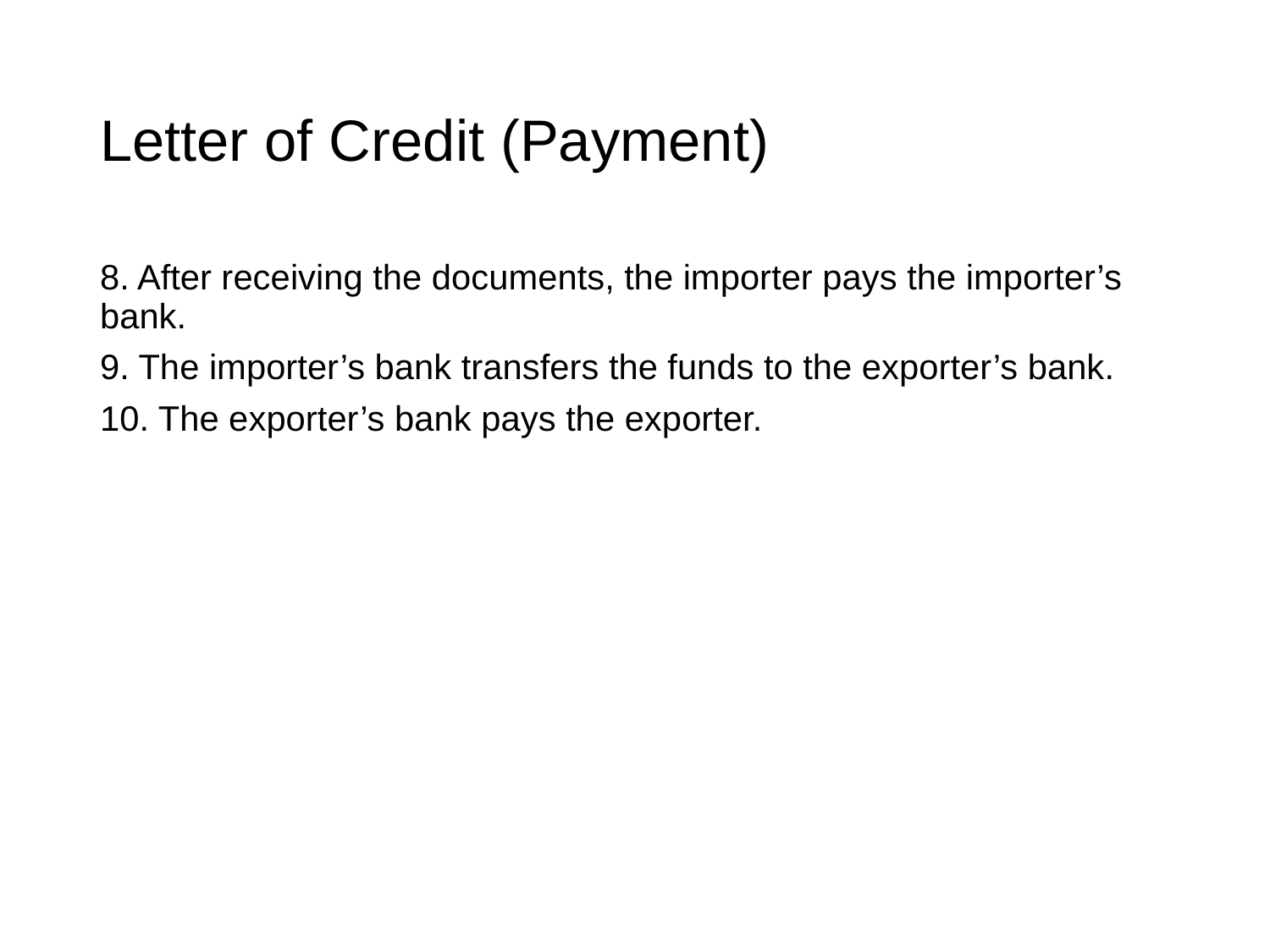

# Letter of Credit (Payment)
8. After receiving the documents, the importer pays the importer’s bank.
9. The importer’s bank transfers the funds to the exporter’s bank.
10. The exporter’s bank pays the exporter.